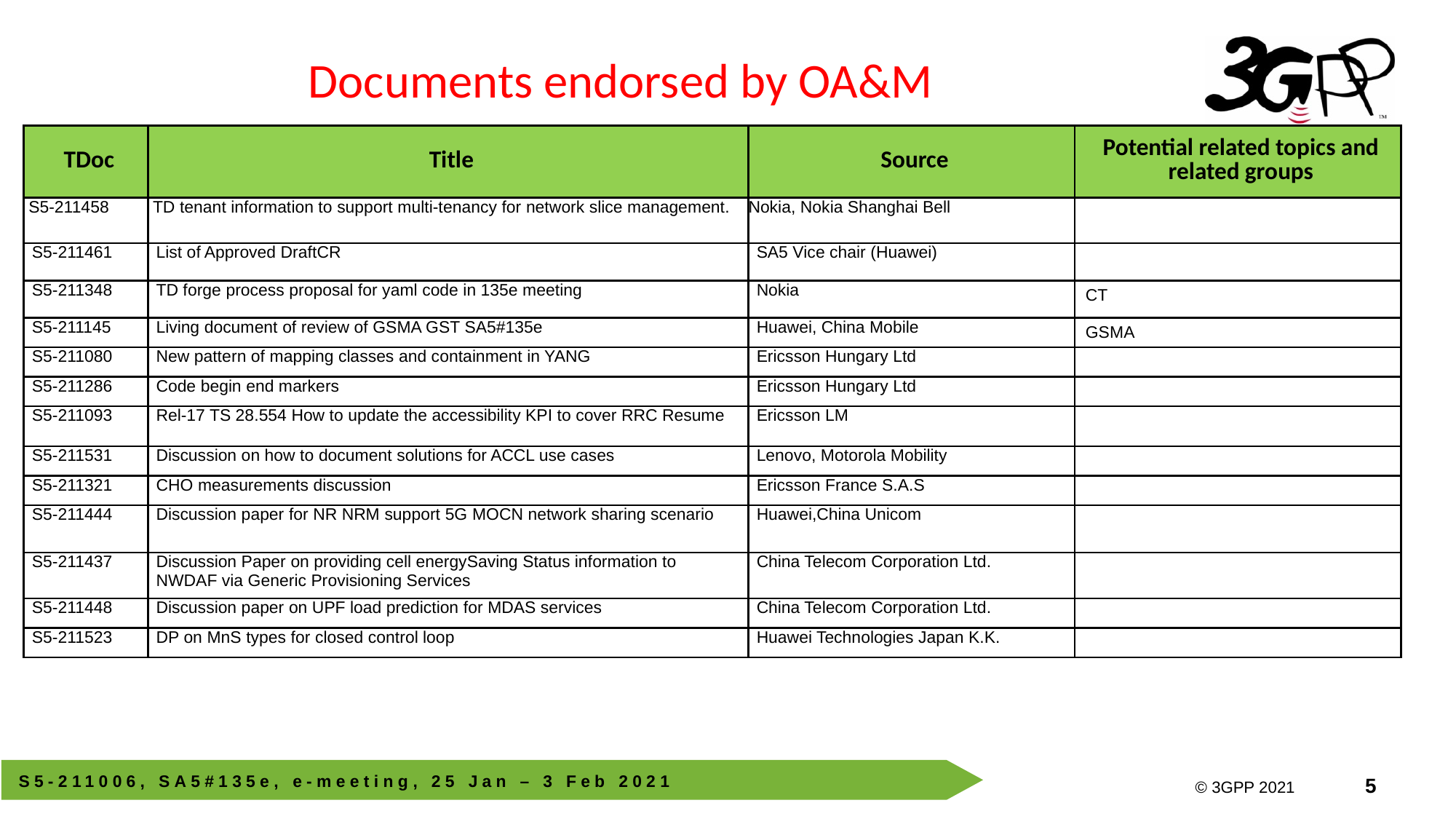

Documents endorsed by OA&M
| TDoc | Title | Source | Potential related topics and related groups |
| --- | --- | --- | --- |
| S5-211458 | TD tenant information to support multi-tenancy for network slice management. | Nokia, Nokia Shanghai Bell |  |
| S5-211461 | List of Approved DraftCR | SA5 Vice chair (Huawei) |  |
| S5-211348 | TD forge process proposal for yaml code in 135e meeting | Nokia | CT |
| S5-211145 | Living document of review of GSMA GST SA5#135e | Huawei, China Mobile | GSMA |
| S5-211080 | New pattern of mapping classes and containment in YANG | Ericsson Hungary Ltd |  |
| S5-211286 | Code begin end markers | Ericsson Hungary Ltd |  |
| S5-211093 | Rel-17 TS 28.554 How to update the accessibility KPI to cover RRC Resume | Ericsson LM |  |
| S5-211531 | Discussion on how to document solutions for ACCL use cases | Lenovo, Motorola Mobility |  |
| S5-211321 | CHO measurements discussion | Ericsson France S.A.S |  |
| S5-211444 | Discussion paper for NR NRM support 5G MOCN network sharing scenario | Huawei,China Unicom |  |
| S5-211437 | Discussion Paper on providing cell energySaving Status information to NWDAF via Generic Provisioning Services | China Telecom Corporation Ltd. |  |
| S5-211448 | Discussion paper on UPF load prediction for MDAS services | China Telecom Corporation Ltd. |  |
| S5-211523 | DP on MnS types for closed control loop | Huawei Technologies Japan K.K. |  |